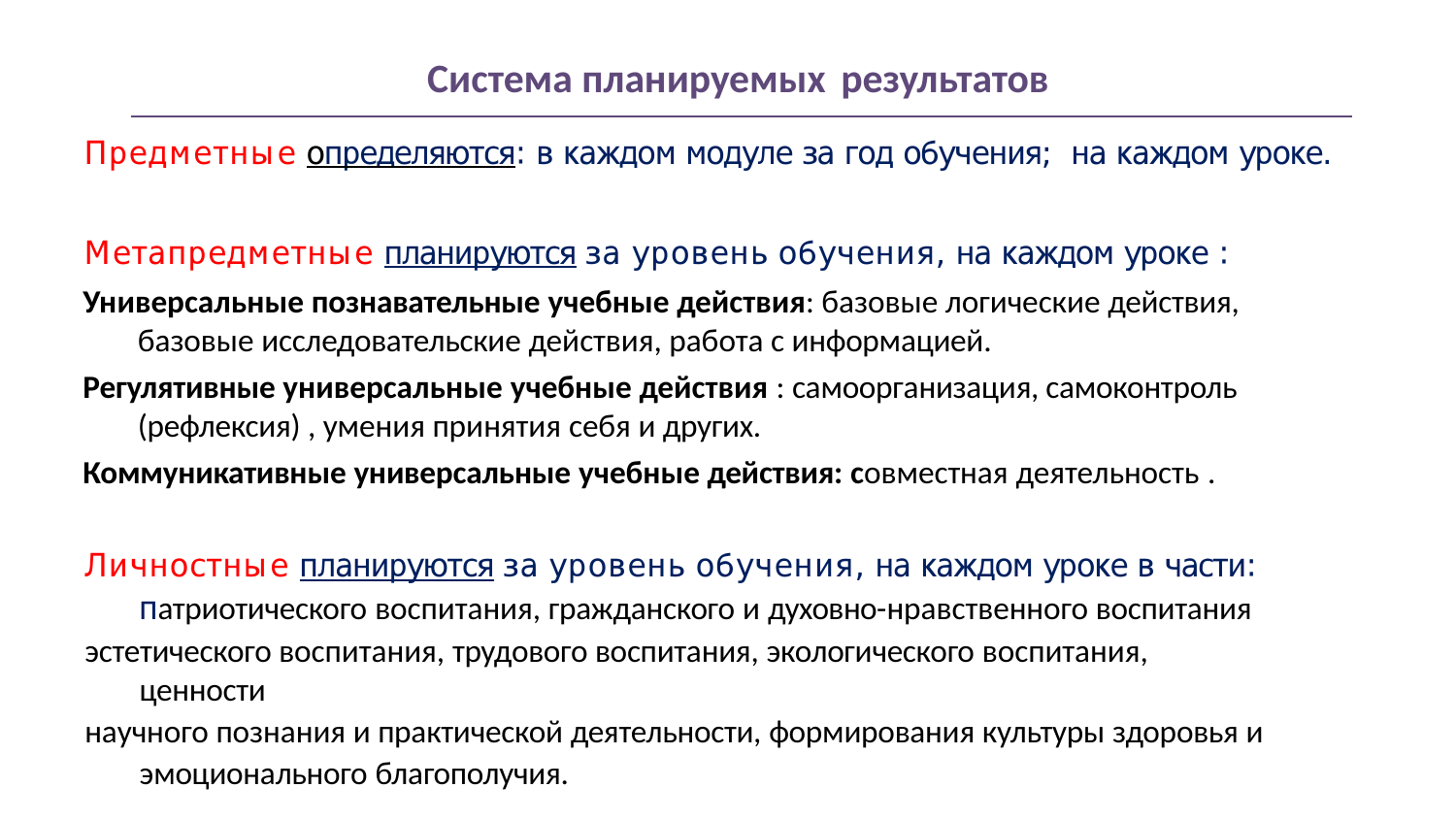

# Система планируемых результатов

Предметные определяются: в каждом модуле за год обучения; на каждом уроке.

Метапредметные планируются за уровень обучения, на каждом уроке :
Универсальные познавательные учебные действия: базовые логические действия,
базовые исследовательские действия, работа с информацией.
Регулятивные универсальные учебные действия : самоорганизация, самоконтроль
(рефлексия) , умения принятия себя и других.
Коммуникативные универсальные учебные действия: совместная деятельность .

Личностные планируются за уровень обучения, на каждом уроке в части: патриотического воспитания, гражданского и духовно-нравственного воспитания
эстетического воспитания, трудового воспитания, экологического воспитания, ценности
научного познания и практической деятельности, формирования культуры здоровья и эмоционального благополучия.